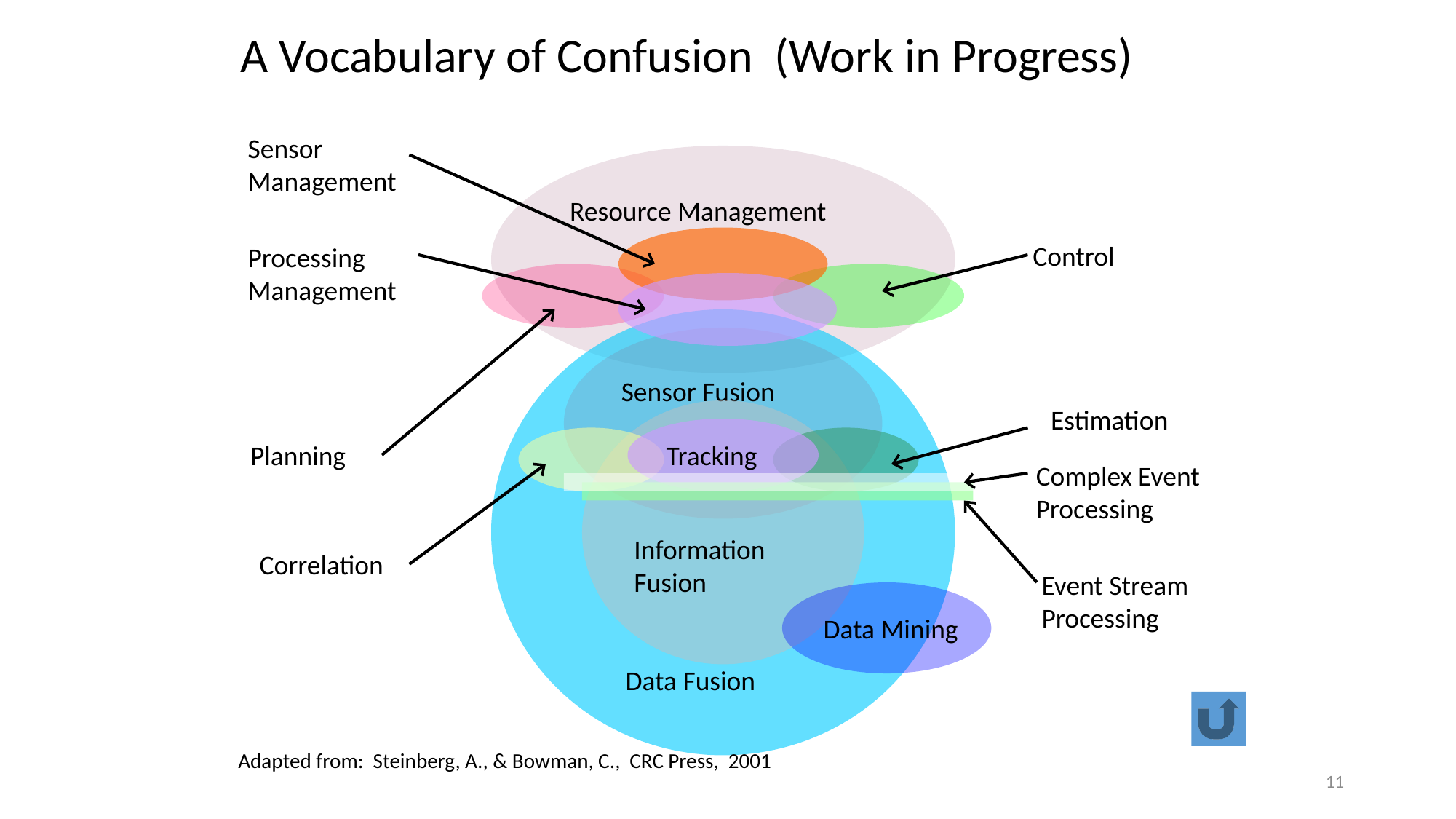

# A Vocabulary of Confusion  (Work in Progress)
Sensor
Management

Resource Management

Control

Processing
Management

         Data Fusion

Sensor Fusion

Estimation

Information
Fusion
Planning
Tracking

  Complex Event
  Processing

Correlation
Event Stream
Processing
Data Mining

Adapted from:  Steinberg, A., & Bowman, C.,  CRC Press,  2001
11